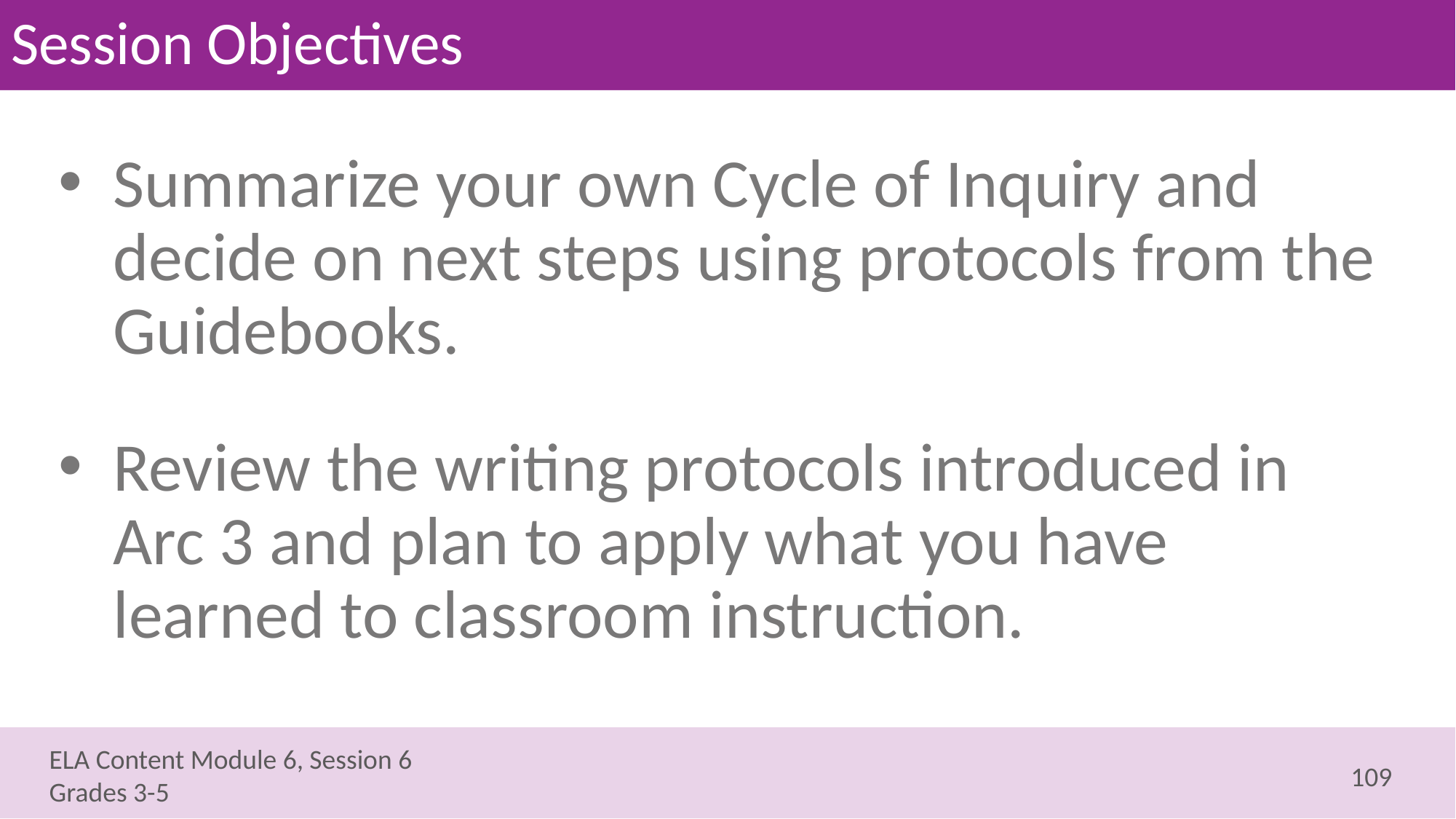

# Session Objectives
Summarize your own Cycle of Inquiry and decide on next steps using protocols from the Guidebooks.

Review the writing protocols introduced in Arc 3 and plan to apply what you have learned to classroom instruction.
109